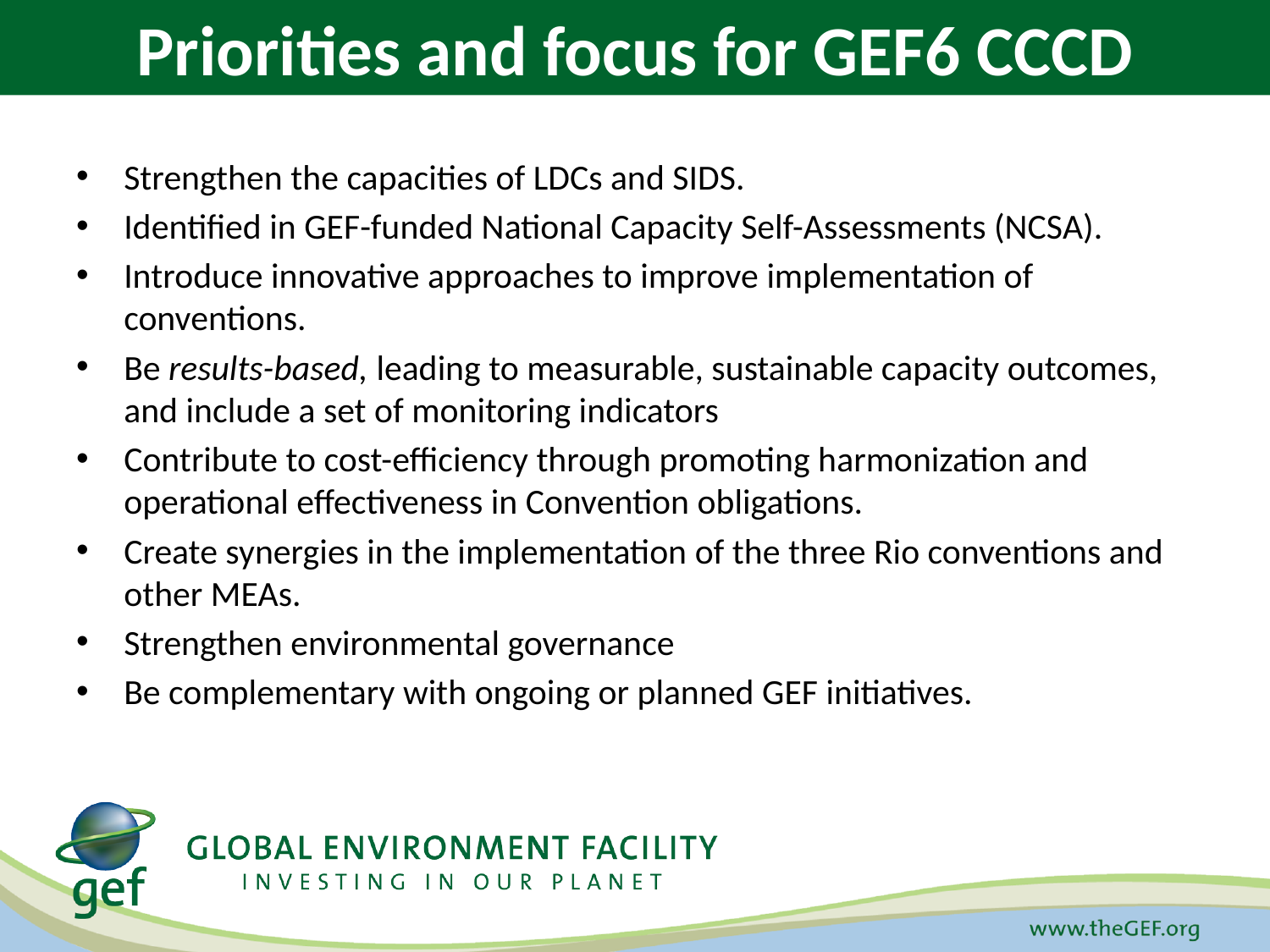

Priorities and focus for GEF6 CCCD
Strengthen the capacities of LDCs and SIDS.
Identified in GEF-funded National Capacity Self-Assessments (NCSA).
Introduce innovative approaches to improve implementation of conventions.
Be results-based, leading to measurable, sustainable capacity outcomes, and include a set of monitoring indicators
Contribute to cost-efficiency through promoting harmonization and operational effectiveness in Convention obligations.
Create synergies in the implementation of the three Rio conventions and other MEAs.
Strengthen environmental governance
Be complementary with ongoing or planned GEF initiatives.